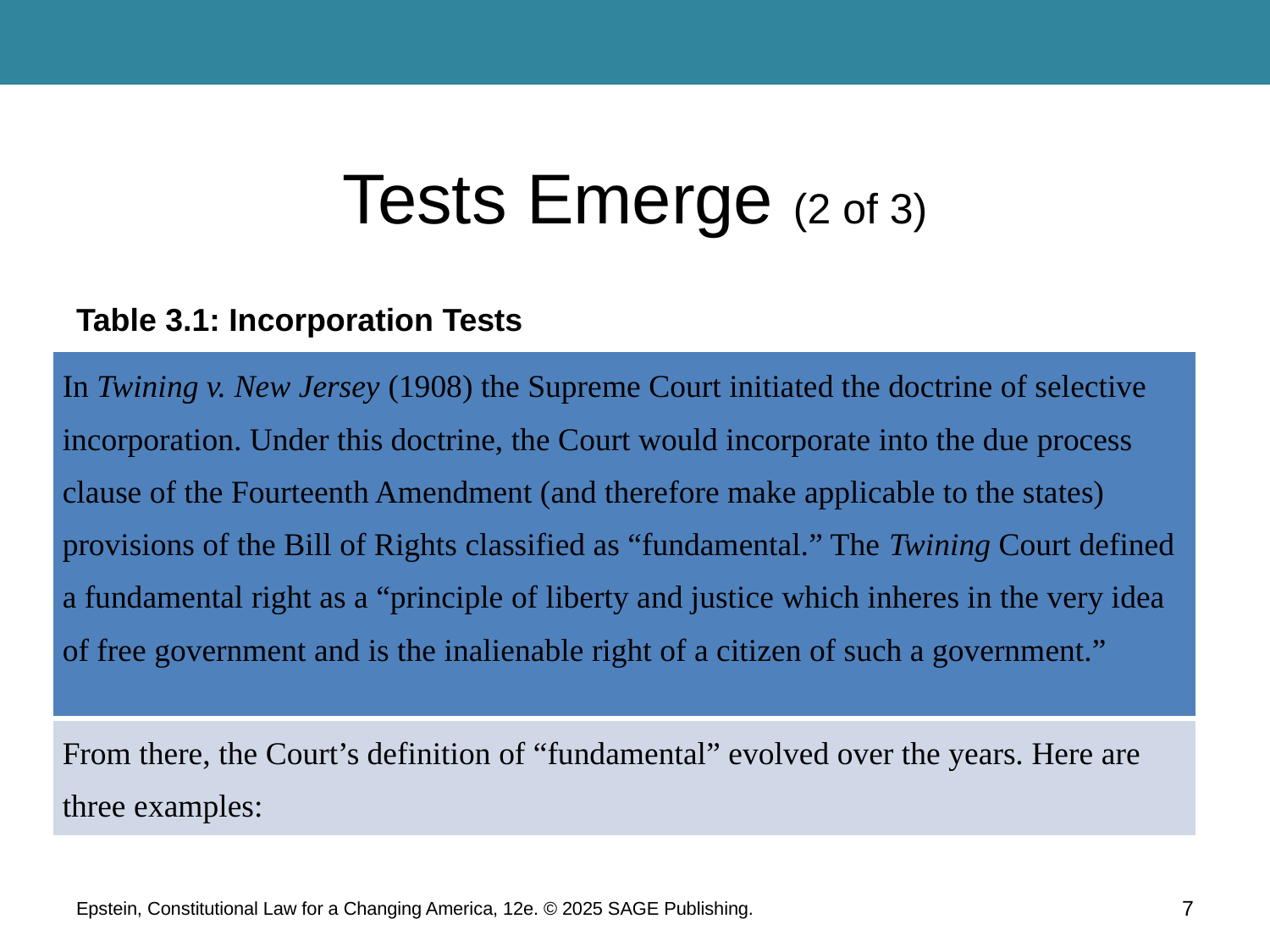

# Tests Emerge (2 of 3)
Table 3.1: Incorporation Tests

| In Twining v. New Jersey (1908) the Supreme Court initiated the doctrine of selective incorporation. Under this doctrine, the Court would incorporate into the due process clause of the Fourteenth Amendment (and therefore make applicable to the states) provisions of the Bill of Rights classified as “fundamental.” The Twining Court defined a fundamental right as a “principle of liberty and justice which inheres in the very idea of free government and is the inalienable right of a citizen of such a government.” |
| --- |
| From there, the Court’s definition of “fundamental” evolved over the years. Here are three examples: |
Epstein, Constitutional Law for a Changing America, 12e. © 2025 SAGE Publishing.
7